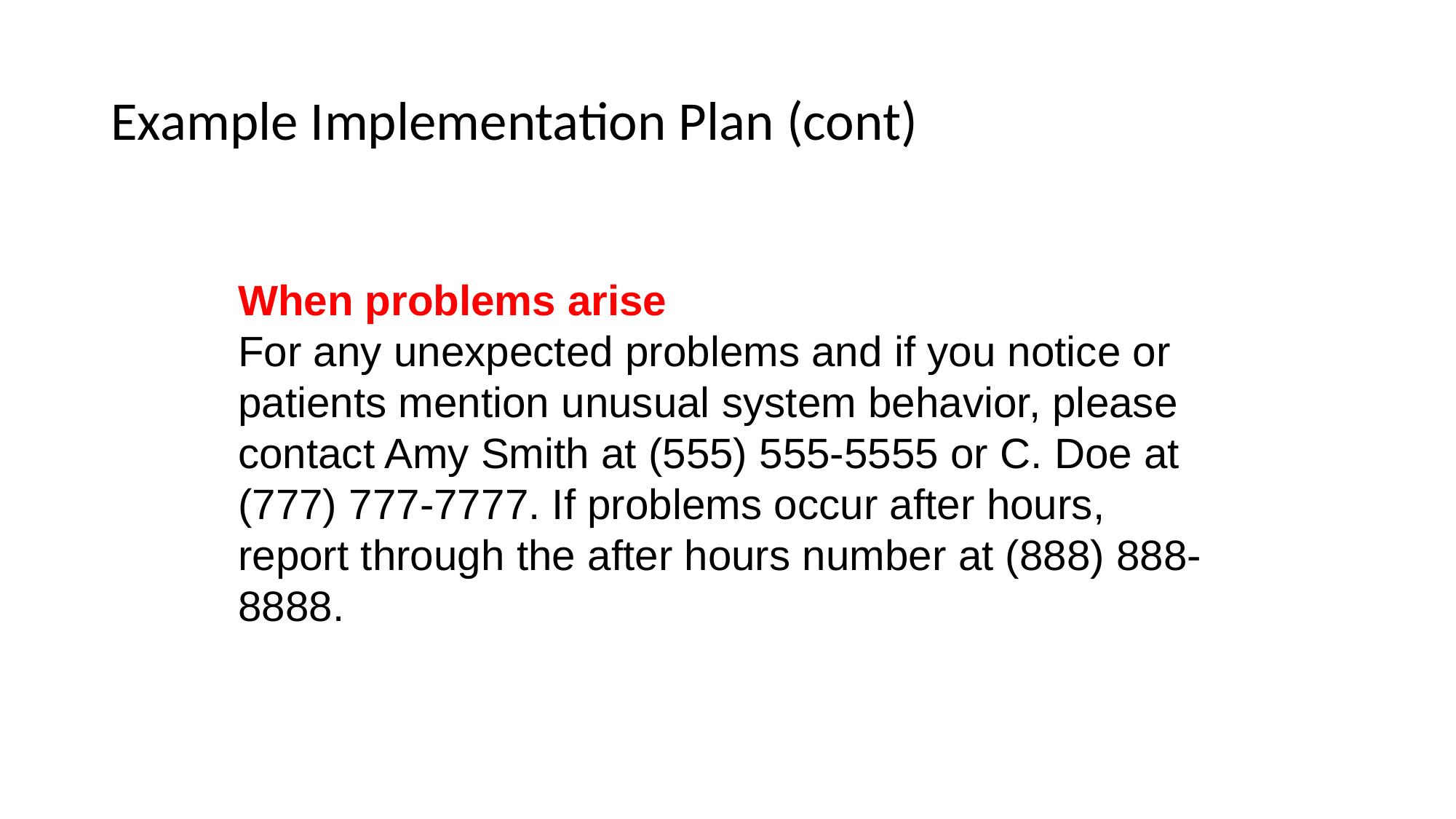

# Example Implementation Plan (cont)

When problems arise
For any unexpected problems and if you notice or patients mention unusual system behavior, please contact Amy Smith at (555) 555-5555 or C. Doe at (777) 777-7777. If problems occur after hours, report through the after hours number at (888) 888-8888.